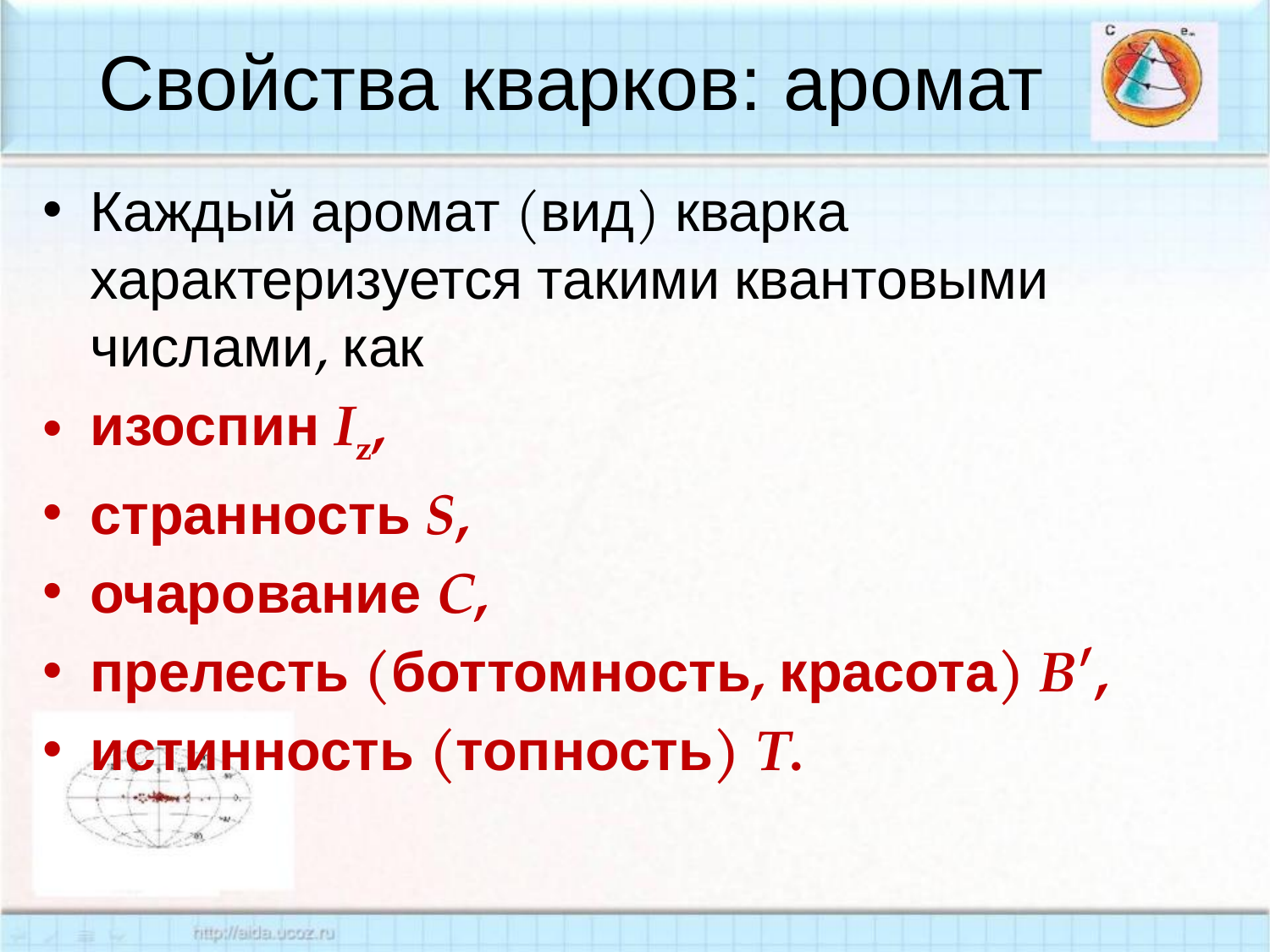

# Свойства кварков: аромат
Каждый аромат (вид) кварка характеризуется такими квантовыми числами, как
изоспин Iz,
странность S,
очарование C,
прелесть (боттомность, красота) B′,
истинность (топность) T.